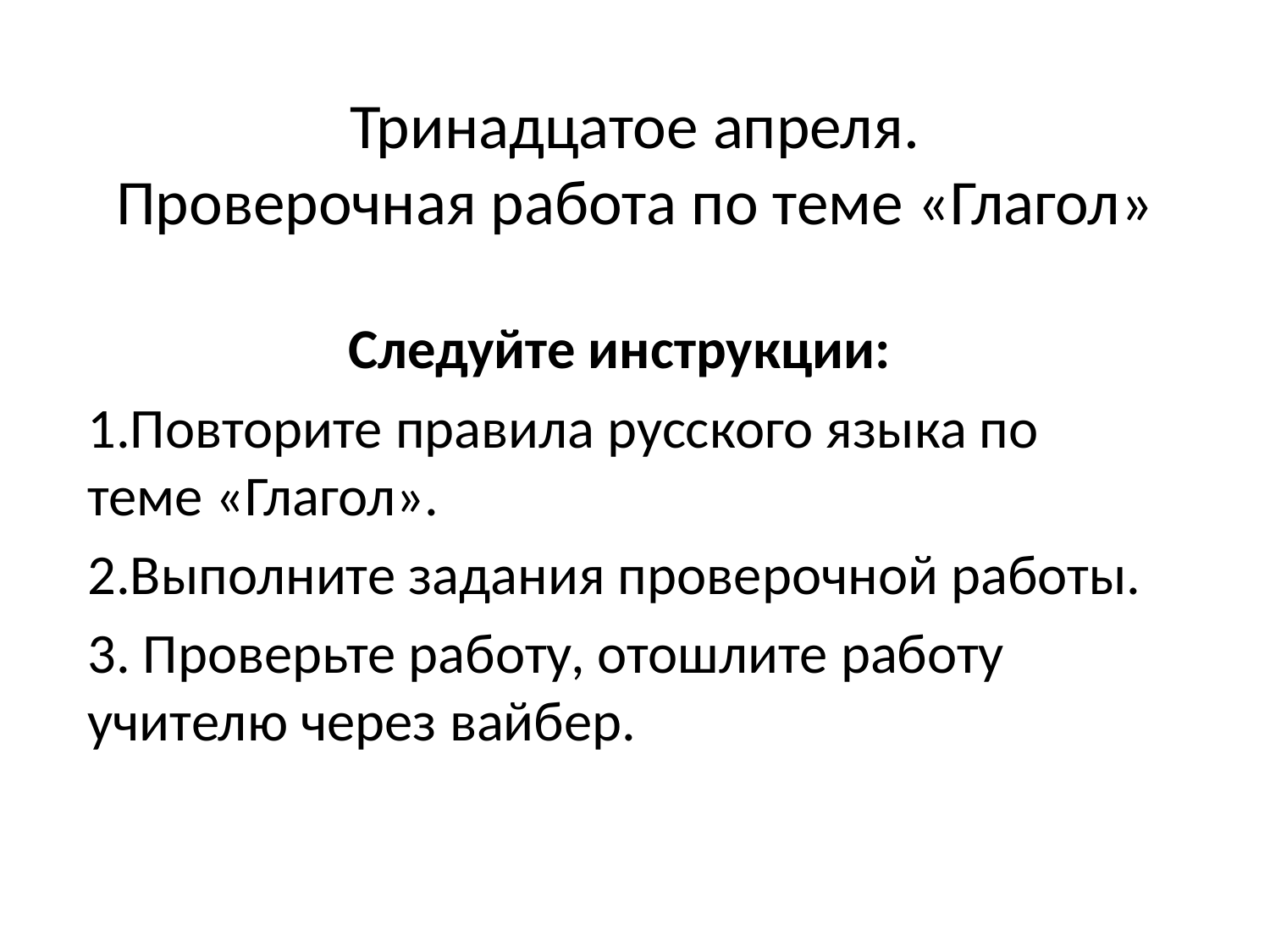

# Тринадцатое апреля. Проверочная работа по теме «Глагол»
Следуйте инструкции:
1.Повторите правила русского языка по теме «Глагол».
2.Выполните задания проверочной работы.
3. Проверьте работу, отошлите работу учителю через вайбер.